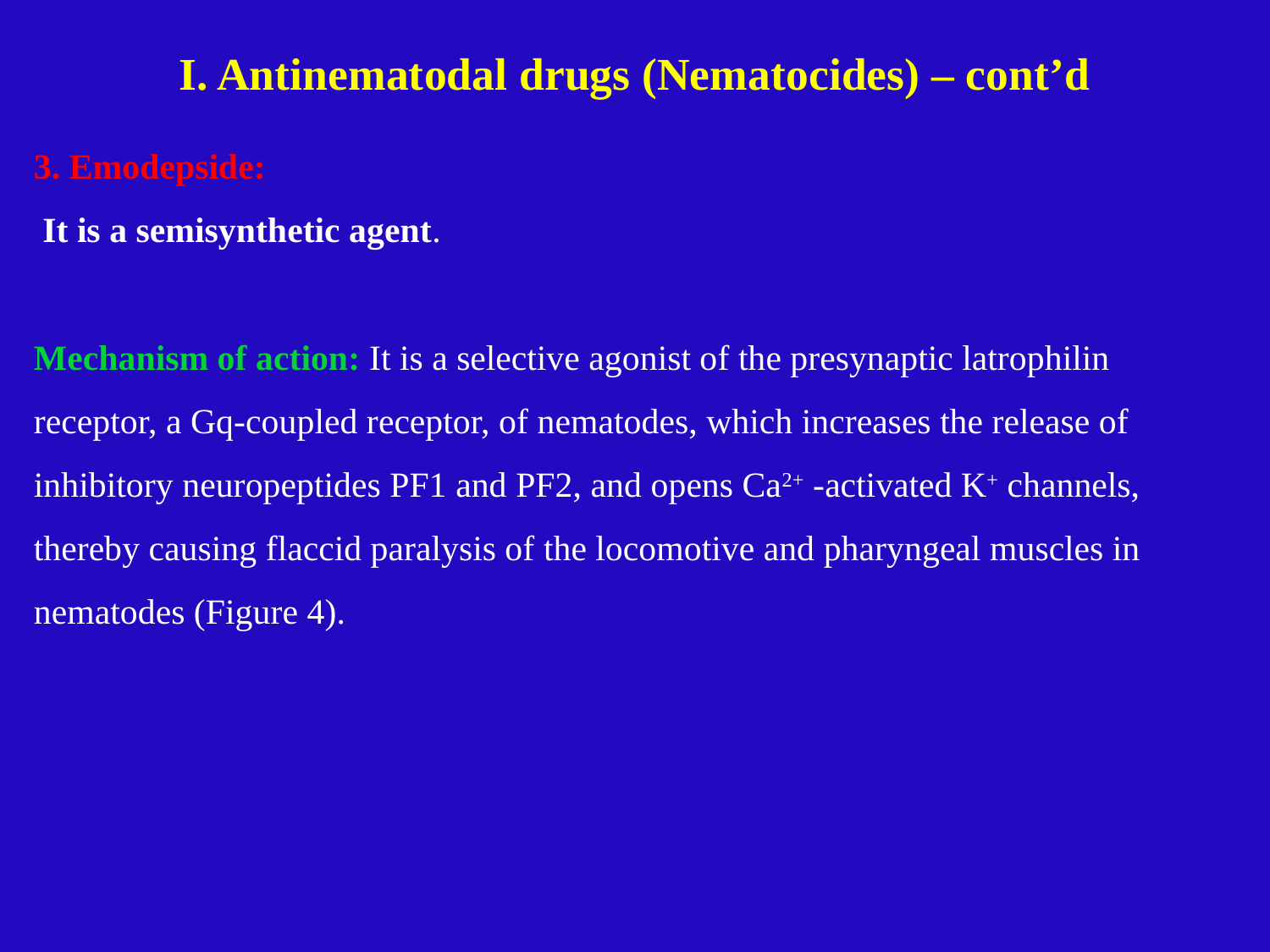

# I. Antinematodal drugs (Nematocides) – cont’d
3. Emodepside:
 It is a semisynthetic agent.

Mechanism of action: It is a selective agonist of the presynaptic latrophilin receptor, a Gq-coupled receptor, of nematodes, which increases the release of inhibitory neuropeptides PF1 and PF2, and opens Ca2+ -activated K+ channels, thereby causing flaccid paralysis of the locomotive and pharyngeal muscles in nematodes (Figure 4).